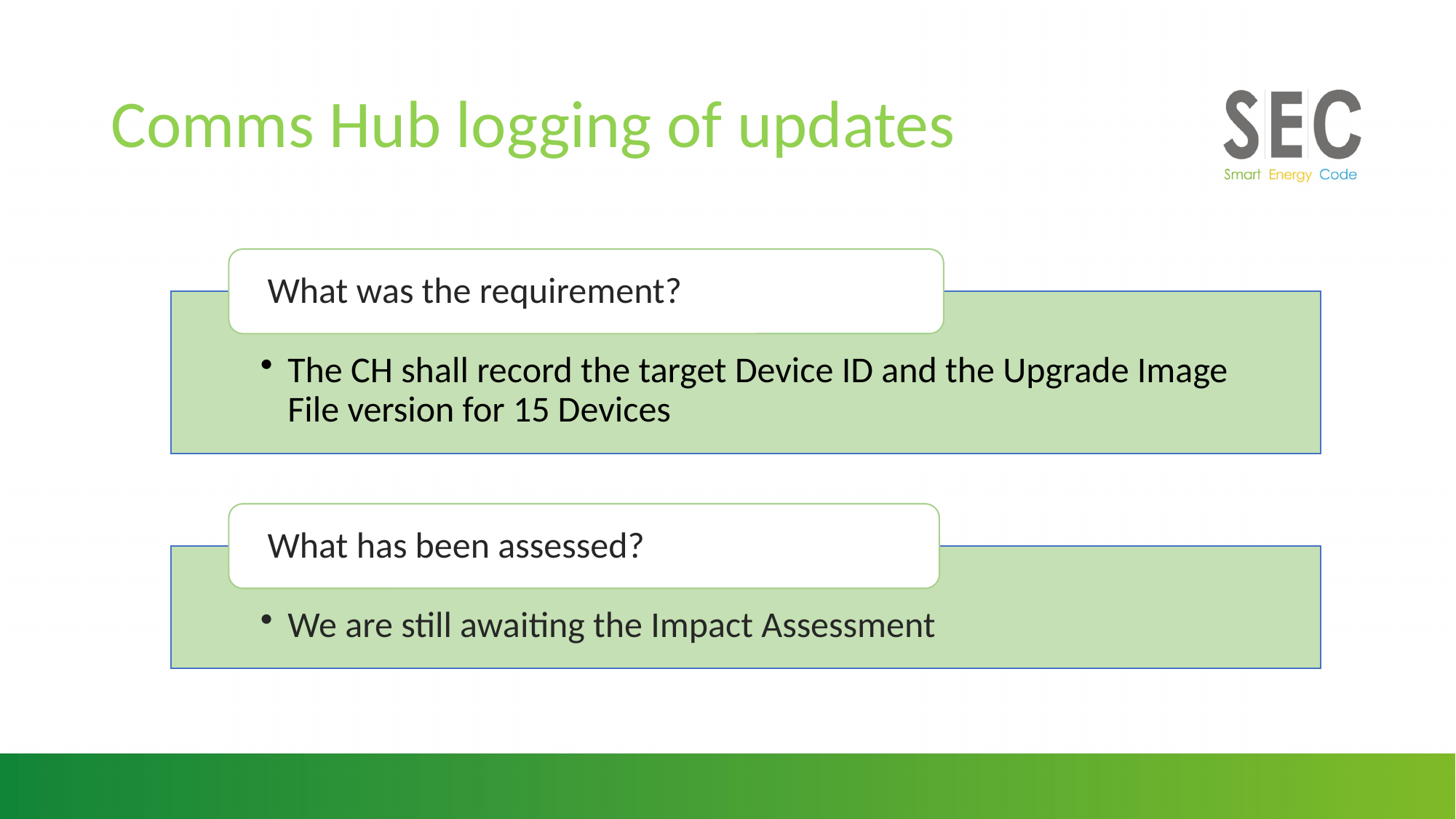

# Comms Hub logging of updates
The CH shall record the target Device ID and the Upgrade Image File version for 15 Devices
What was the requirement?

We are still awaiting the Impact Assessment
What has been assessed?